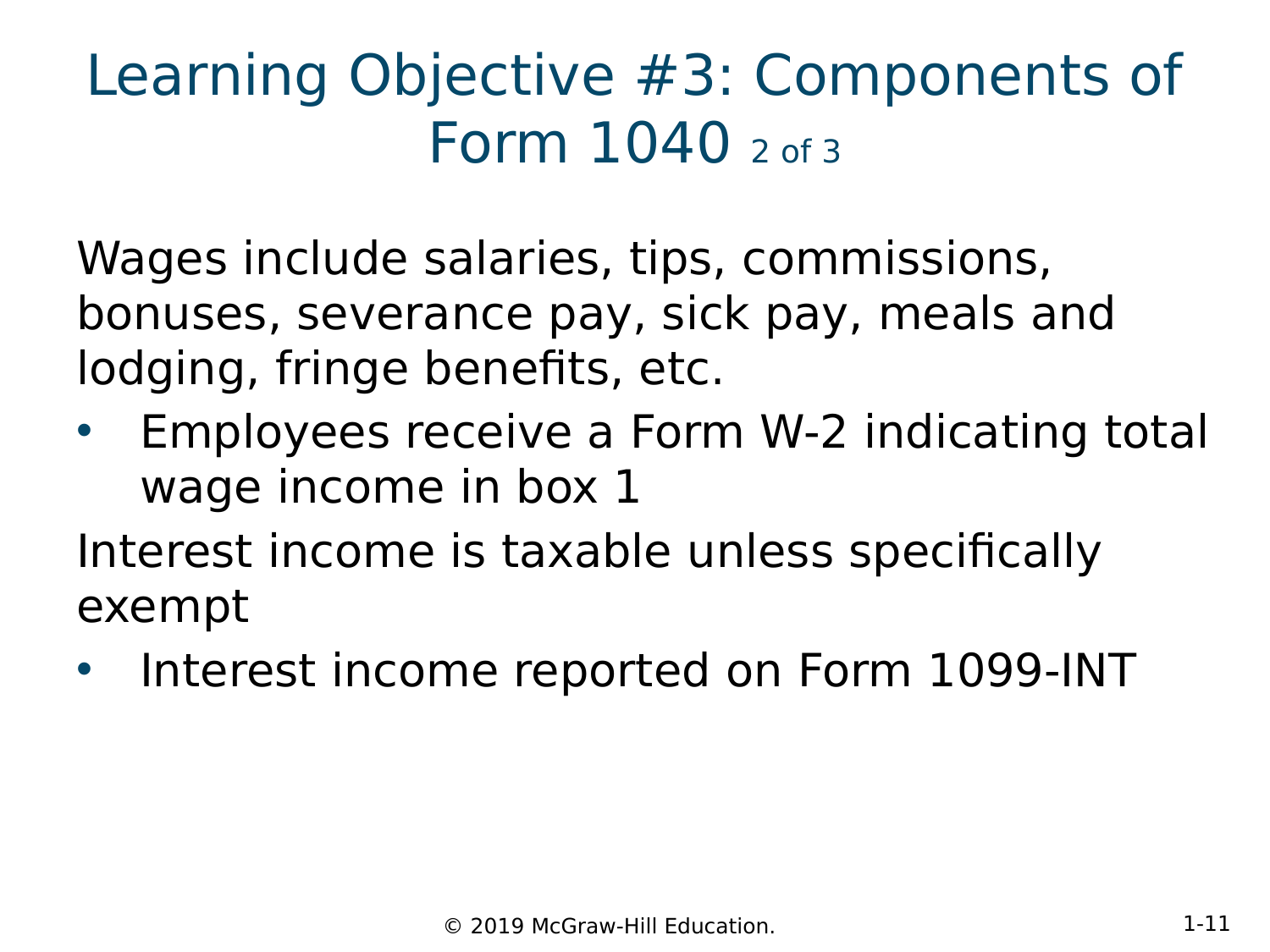

# Learning Objective #3: Components of Form 1040 2 of 3
Wages include salaries, tips, commissions, bonuses, severance pay, sick pay, meals and lodging, fringe benefits, etc.
Employees receive a Form W-2 indicating total wage income in box 1
Interest income is taxable unless specifically exempt
Interest income reported on Form 1099-INT